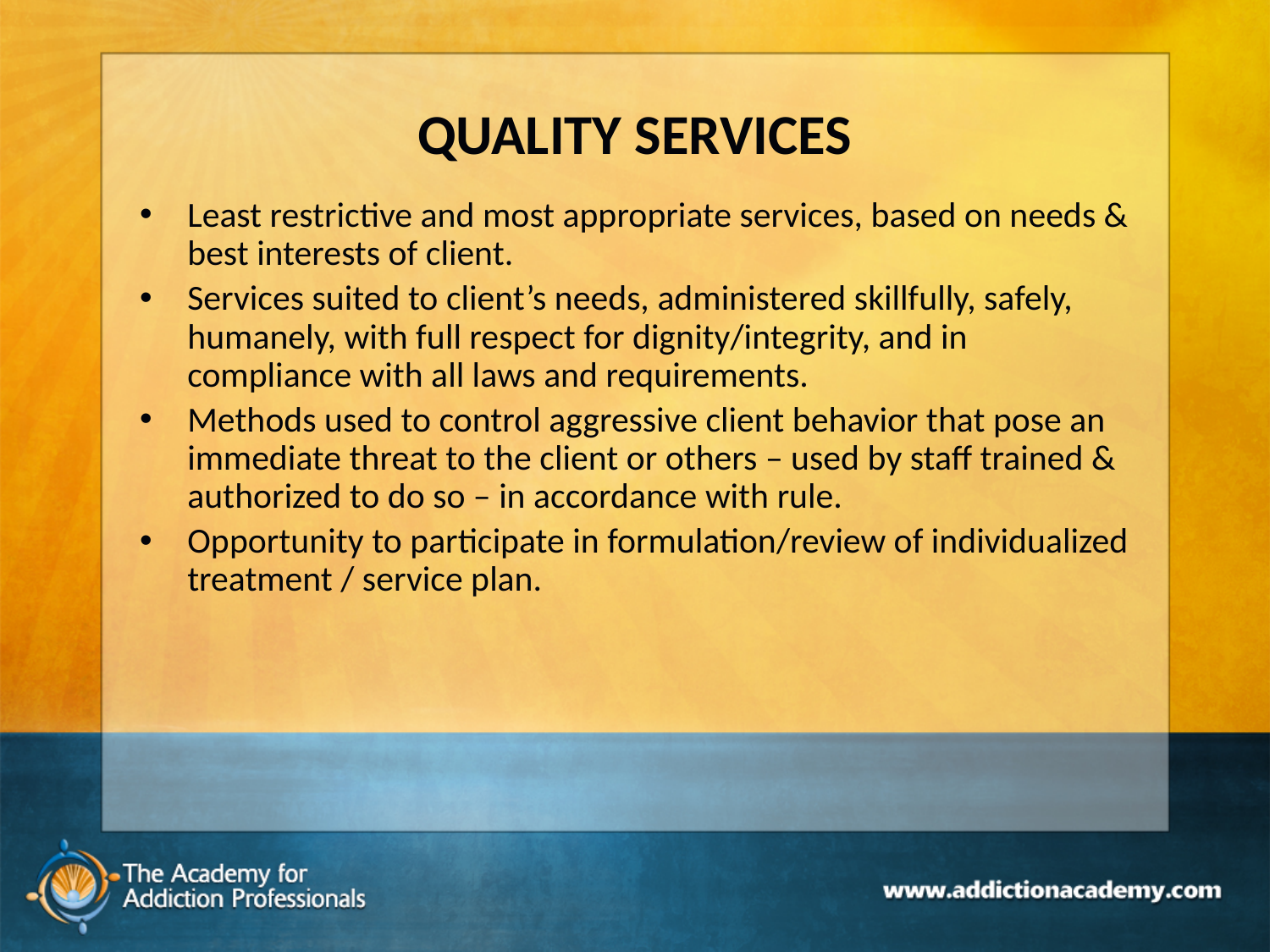

# QUALITY SERVICES
Least restrictive and most appropriate services, based on needs & best interests of client.
Services suited to client’s needs, administered skillfully, safely, humanely, with full respect for dignity/integrity, and in compliance with all laws and requirements.
Methods used to control aggressive client behavior that pose an immediate threat to the client or others – used by staff trained & authorized to do so – in accordance with rule.
Opportunity to participate in formulation/review of individualized treatment / service plan.

155